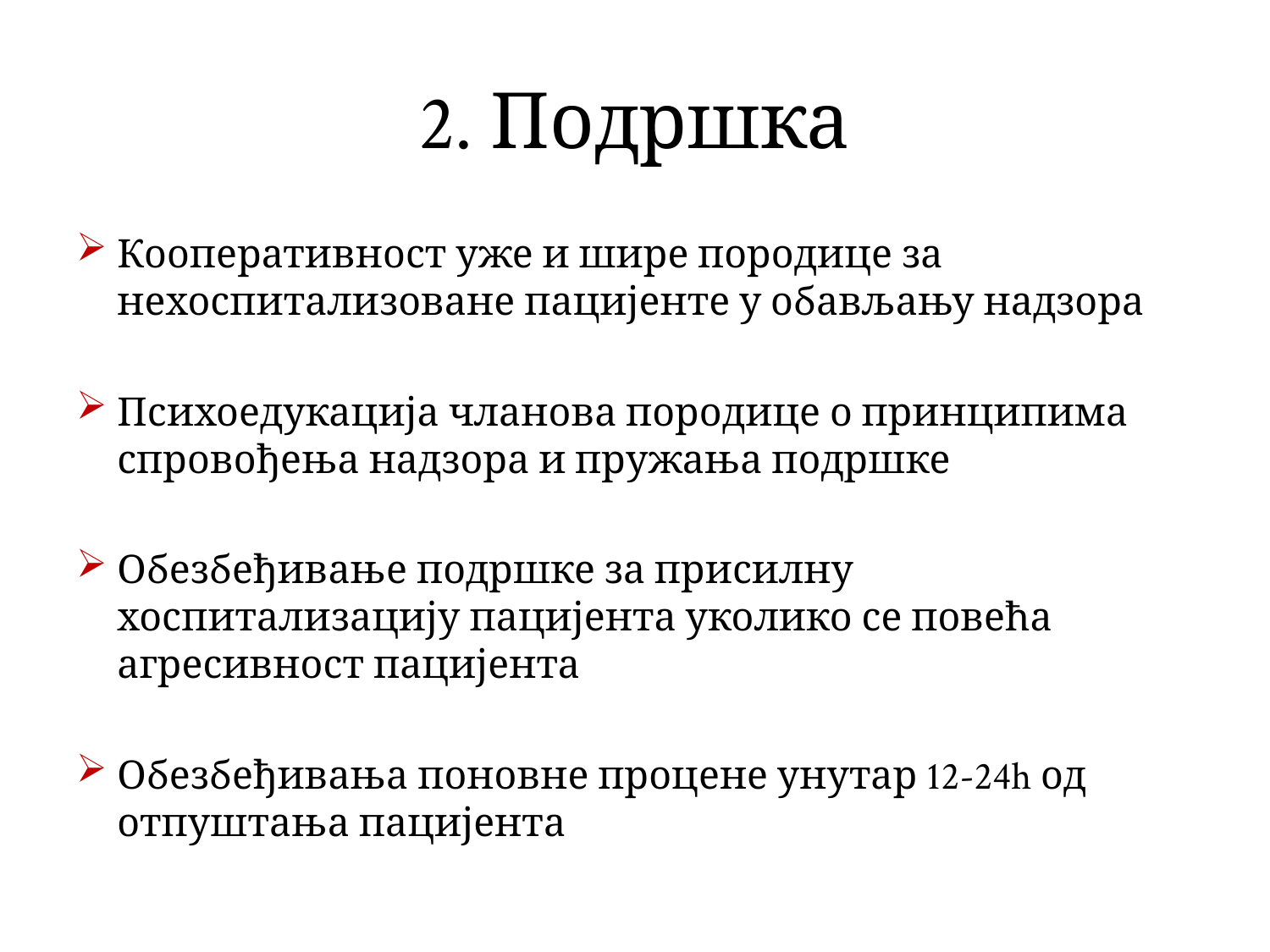

# 2. Подршка
Кооперативност уже и шире породице за нехоспитализоване пацијенте у обављању надзора

Психоедукација чланова породице о принципима спровођења надзора и пружања подршке

Обезбеђивање подршке за присилну хоспитализацију пацијента уколико се повећа агресивност пацијента

Обезбеђивања поновне процене унутар 12-24h од отпуштања пацијента